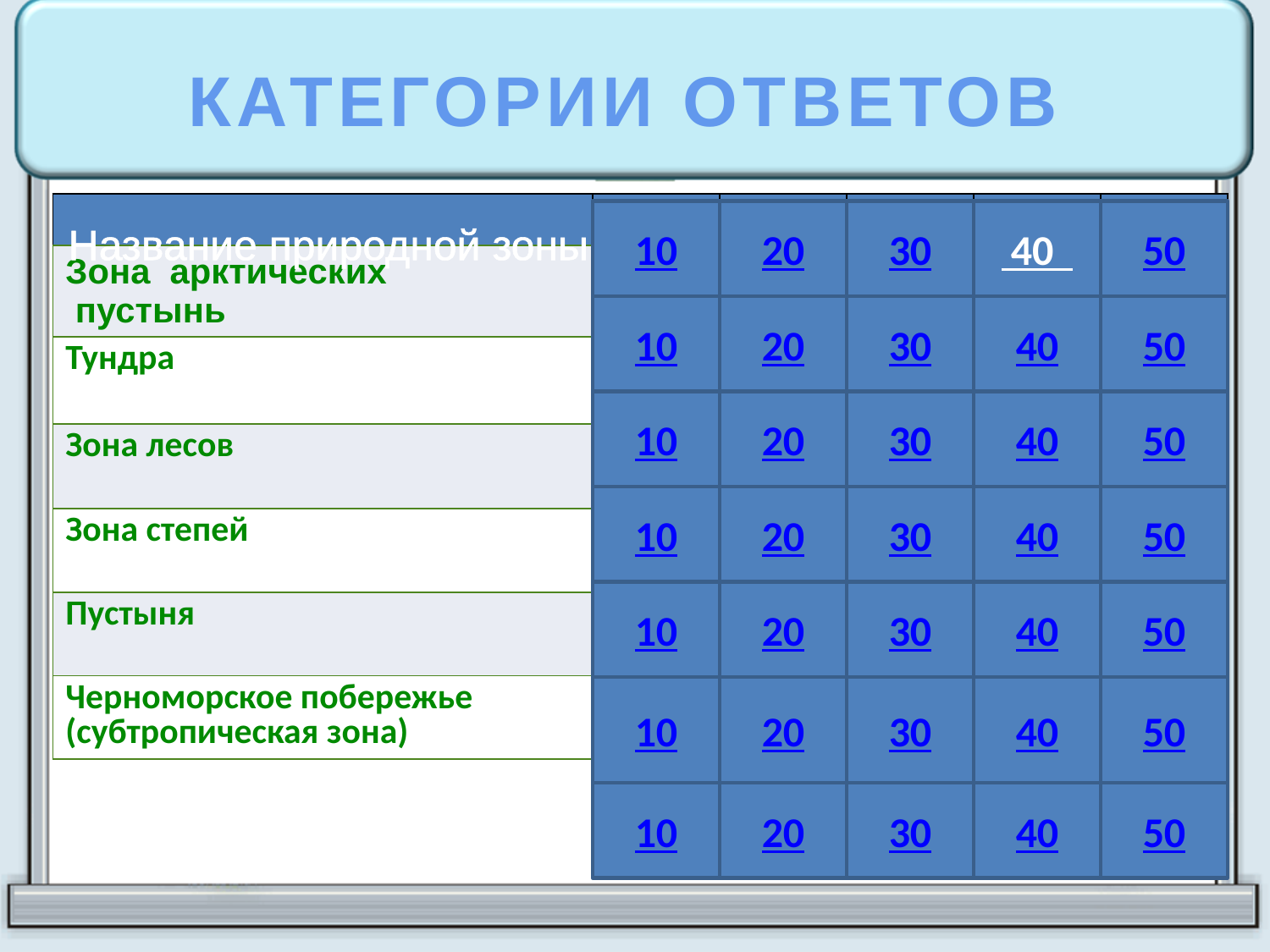

КАТЕГОРИИ ОТВЕТОВ
|  |  |  |  |  |  |
| --- | --- | --- | --- | --- | --- |
| Зона арктических пустынь |  |  |  |  |  |
| Тундра |  |  |  |  |  |
| Зона лесов |  |  |  |  |  |
| Зона степей |  |  |  |  |  |
| Пустыня |  |  |  |  |  |
| Черноморское побережье (субтропическая зона) |  |  |  |  |  |
10
20
30
 40
50
Название природной зоны
10
20
30
40
50
10
20
30
40
50
10
20
30
40
50
10
20
30
40
50
10
20
30
40
50
10
20
30
40
50